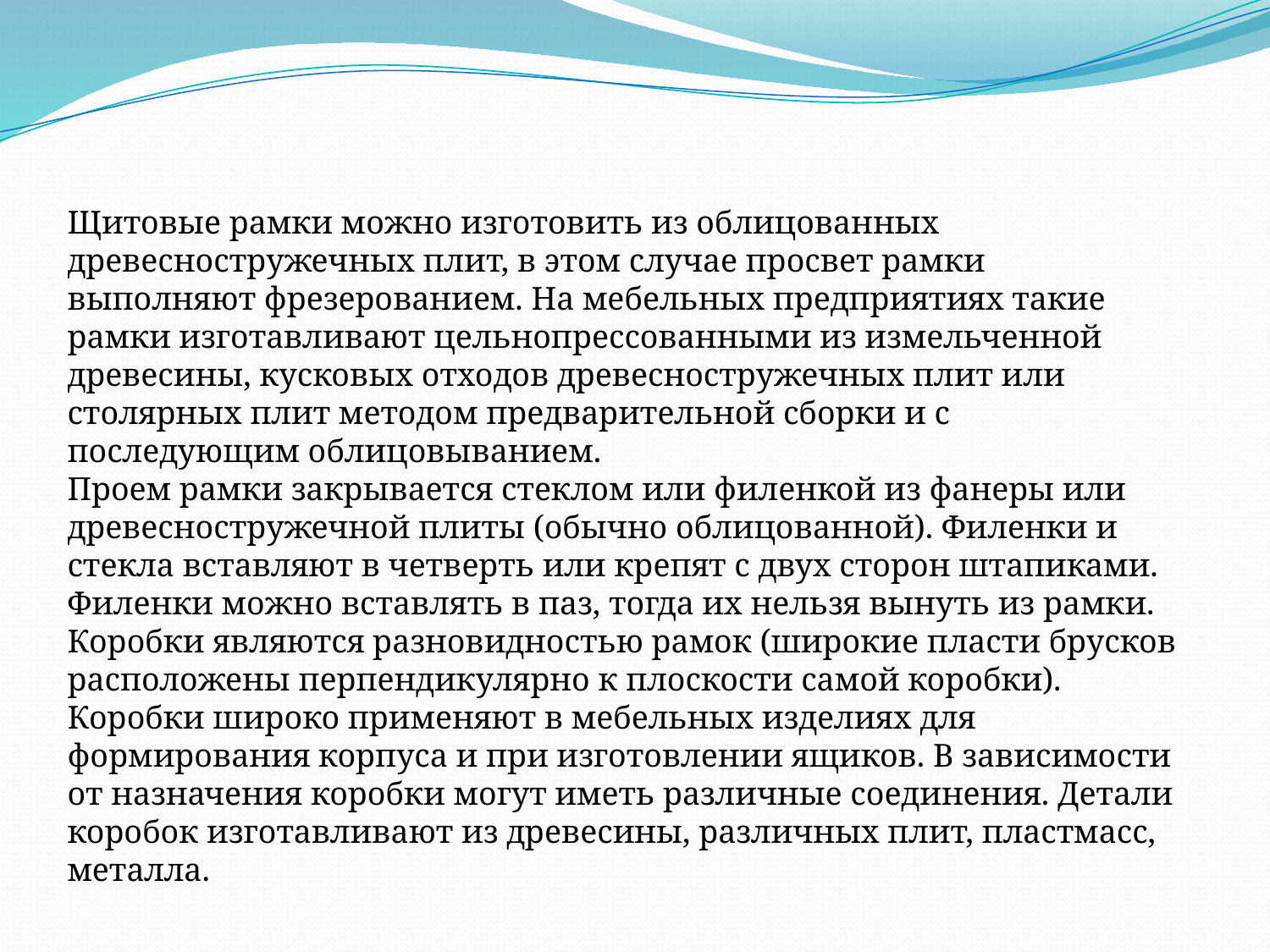

Щитовые рамки можно изготовить из облицованных древесностружечных плит, в этом случае просвет рамки выполняют фрезерованием. На мебельных предприятиях такие рамки изготавливают цельнопрессованными из измельченной древесины, кусковых отходов древесностружечных плит или столярных плит методом предварительной сборки и с последующим облицовыванием.
Проем рамки закрывается стеклом или филенкой из фанеры или древесностружечной плиты (обычно облицованной). Филенки и стекла вставляют в четверть или крепят с двух сторон штапиками. Филенки можно вставлять в паз, тогда их нельзя вынуть из рамки.
Коробки являются разновидностью рамок (широкие пласти брусков расположены перпендикулярно к плоскости самой коробки). Коробки широко применяют в мебельных изделиях для формирования корпуса и при изготовлении ящиков. В зависимости от назначения коробки могут иметь различные соединения. Детали коробок изготавливают из древесины, различных плит, пластмасс, металла.